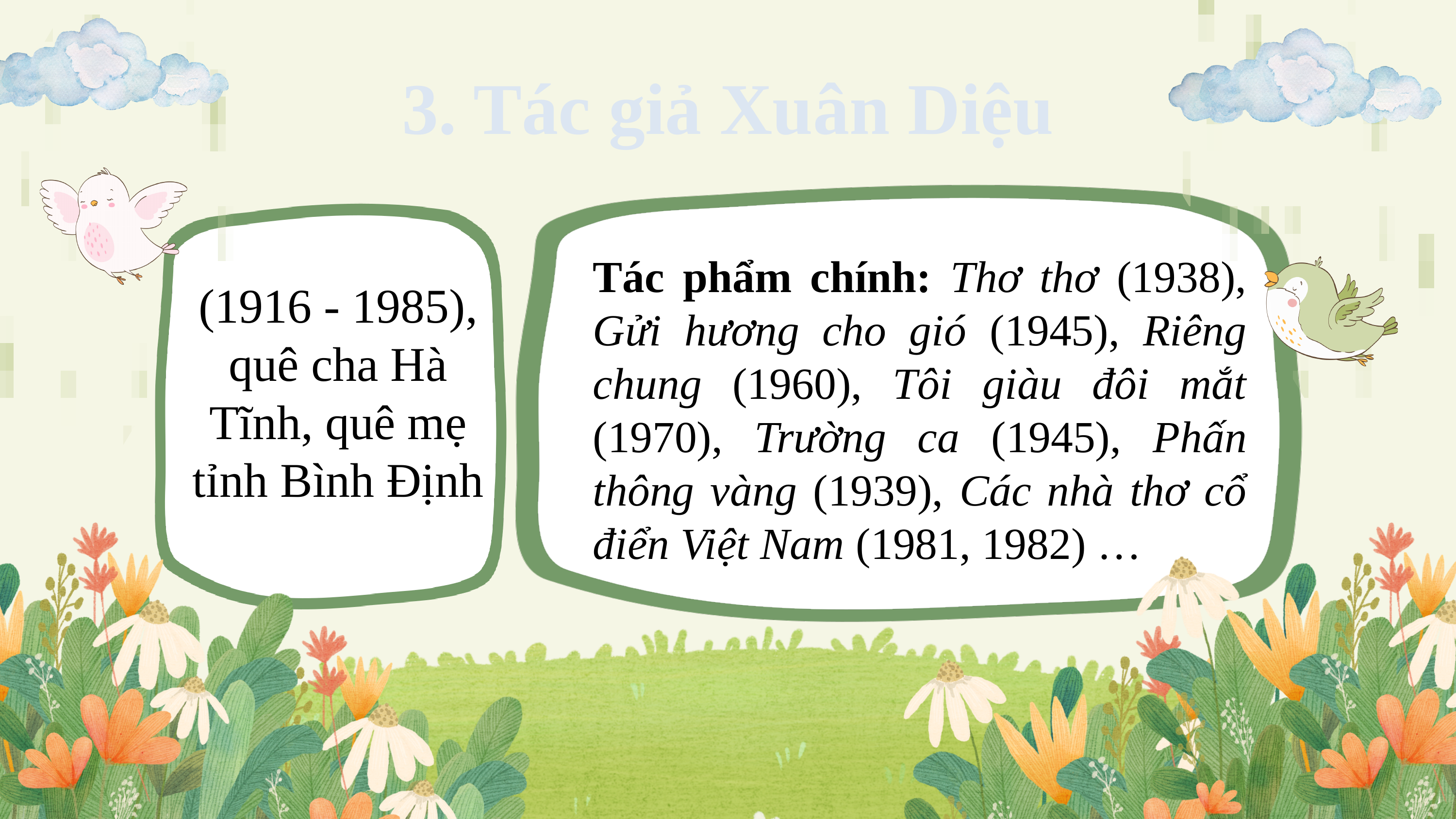

3. Tác giả Xuân Diệu

Tác phẩm chính: Thơ thơ (1938), Gửi hương cho gió (1945), Riêng chung (1960), Tôi giàu đôi mắt (1970), Trường ca (1945), Phấn thông vàng (1939), Các nhà thơ cổ điển Việt Nam (1981, 1982) …

(1916 - 1985), quê cha Hà Tĩnh, quê mẹ tỉnh Bình Định